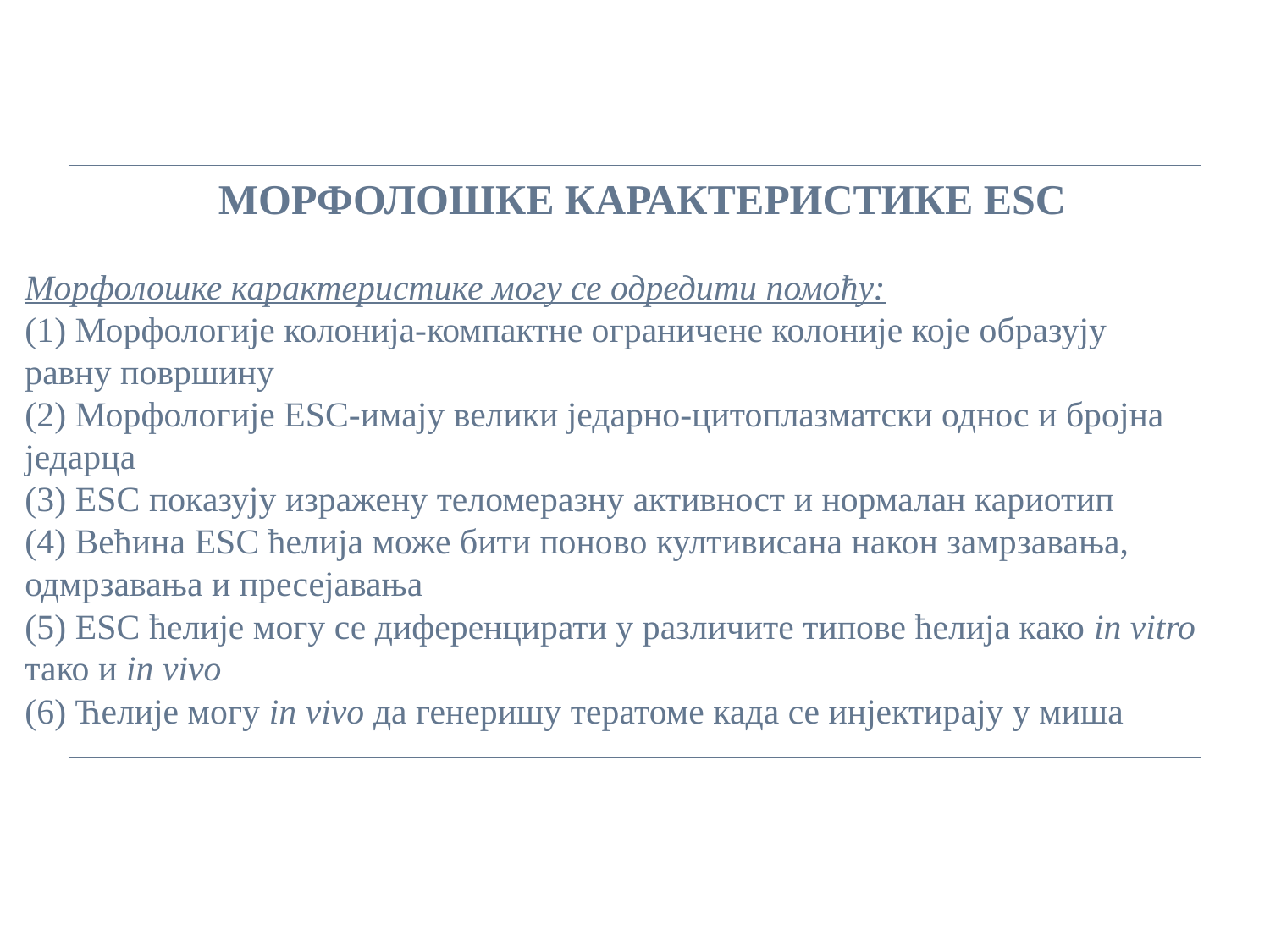

МОРФОЛОШКЕ КАРАКТЕРИСТИКЕ ESC

Морфолошке карактеристике могу се одредити помоћу:
(1) Морфологије колонија-компактне ограничене колоније које образују
равну површину
(2) Морфологије ESC-имају велики једарно-цитоплазматски однос и бројна једарца
(3) ESC показују изражену теломеразну активност и нормалан кариотип
(4) Већина ESC ћелија може бити поново култивисана након замрзавања, одмрзавања и пресејавања
(5) ESC ћелије могу се диференцирати у различите типове ћелија како in vitro тако и in vivo
(6) Ћелије могу in vivo да генеришу тератоме када се инјектирају у миша